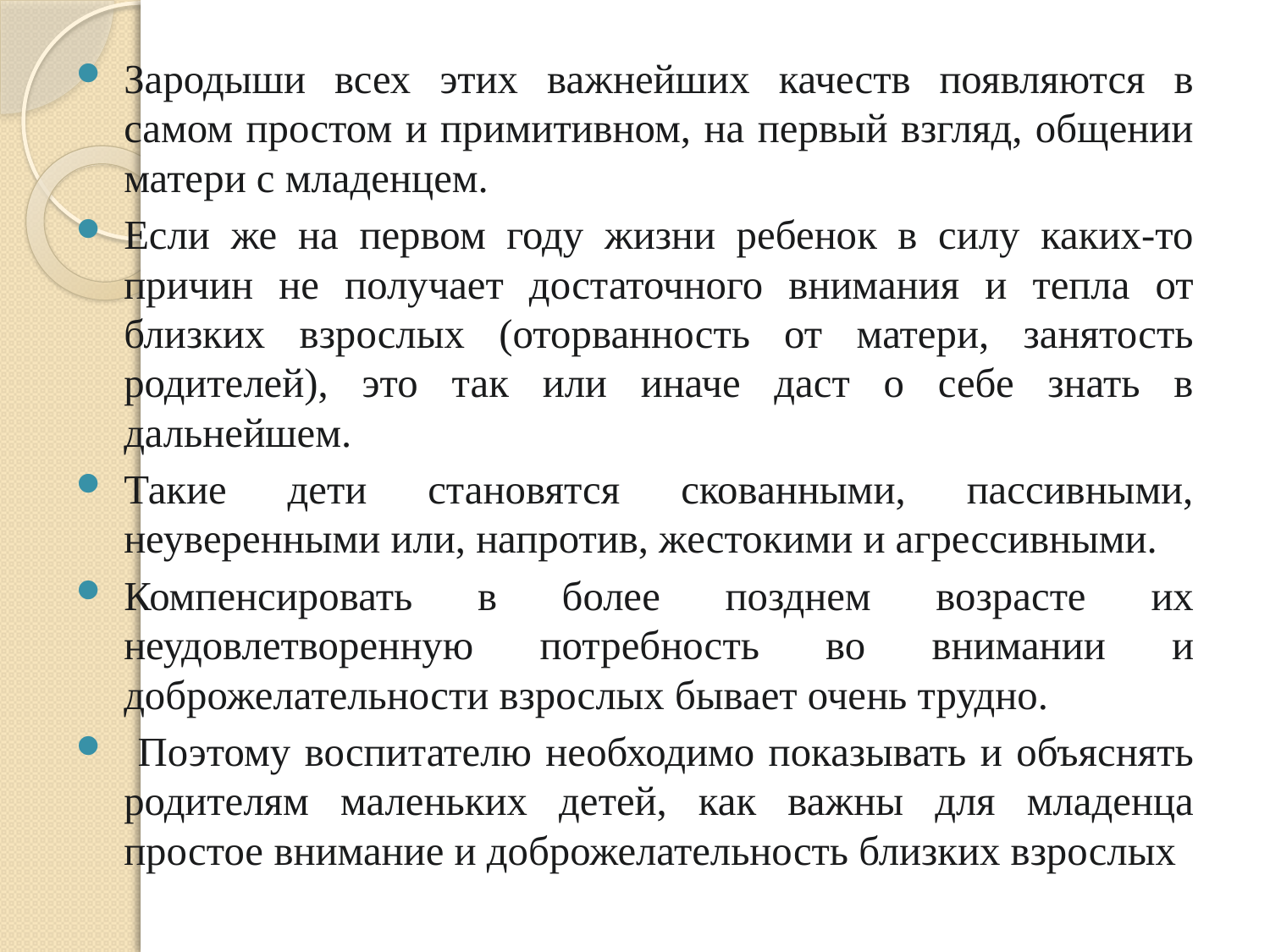

Зародыши всех этих важнейших качеств появляются в самом простом и примитивном, на первый взгляд, общении матери с младенцем.
Если же на первом году жизни ребенок в силу каких-то причин не получает достаточного внимания и тепла от близких взрослых (оторванность от матери, занятость родителей), это так или иначе даст о себе знать в дальнейшем.
Такие дети становятся скованными, пассивными, неуверенными или, напротив, жестокими и агрессивными.
Компенсировать в более позднем возрасте их неудовлетворенную потребность во внимании и доброжелательности взрослых бывает очень трудно.
 Поэтому воспитателю необходимо показывать и объяснять родителям маленьких детей, как важны для младенца простое внимание и доброжелательность близких взрослых